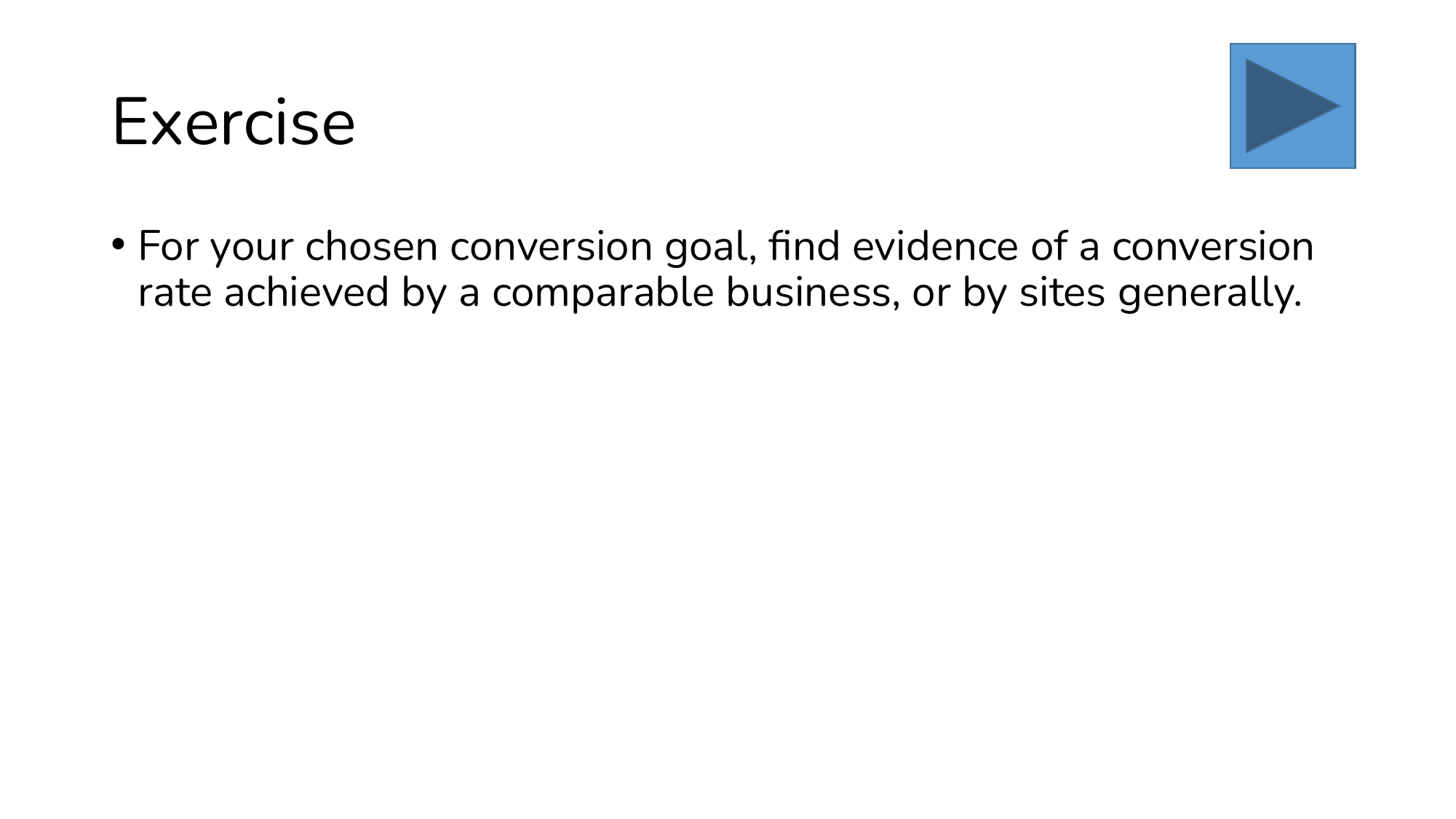

# Exercise

For your chosen conversion goal, find evidence of a conversion rate achieved by a comparable business, or by sites generally.